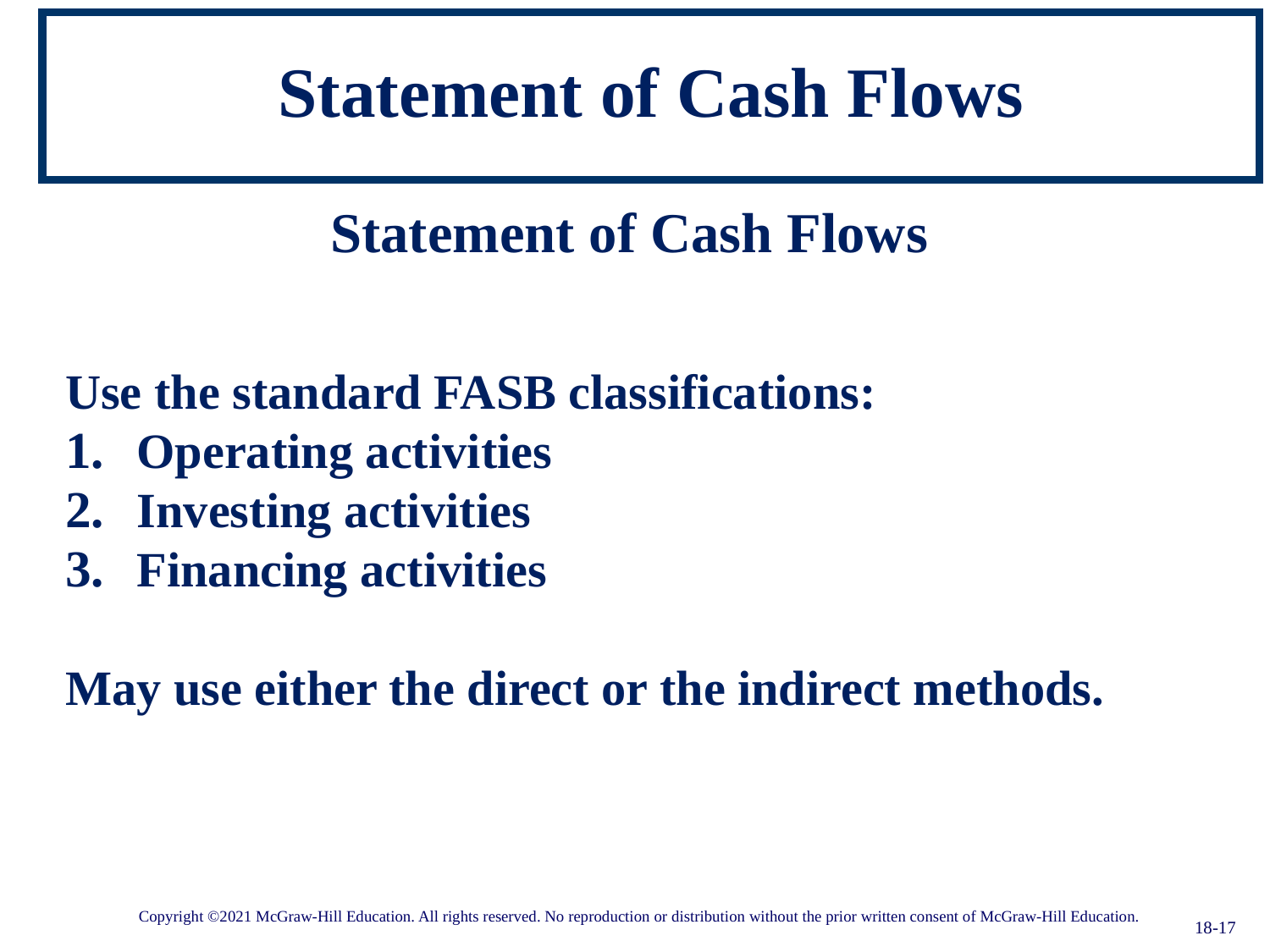

# Statement of Cash Flows
Statement of Cash Flows

Use the standard FASB classifications:
Operating activities
Investing activities
Financing activities

May use either the direct or the indirect methods.

18-17
Copyright ©2021 McGraw-Hill Education. All rights reserved. No reproduction or distribution without the prior written consent of McGraw-Hill Education.